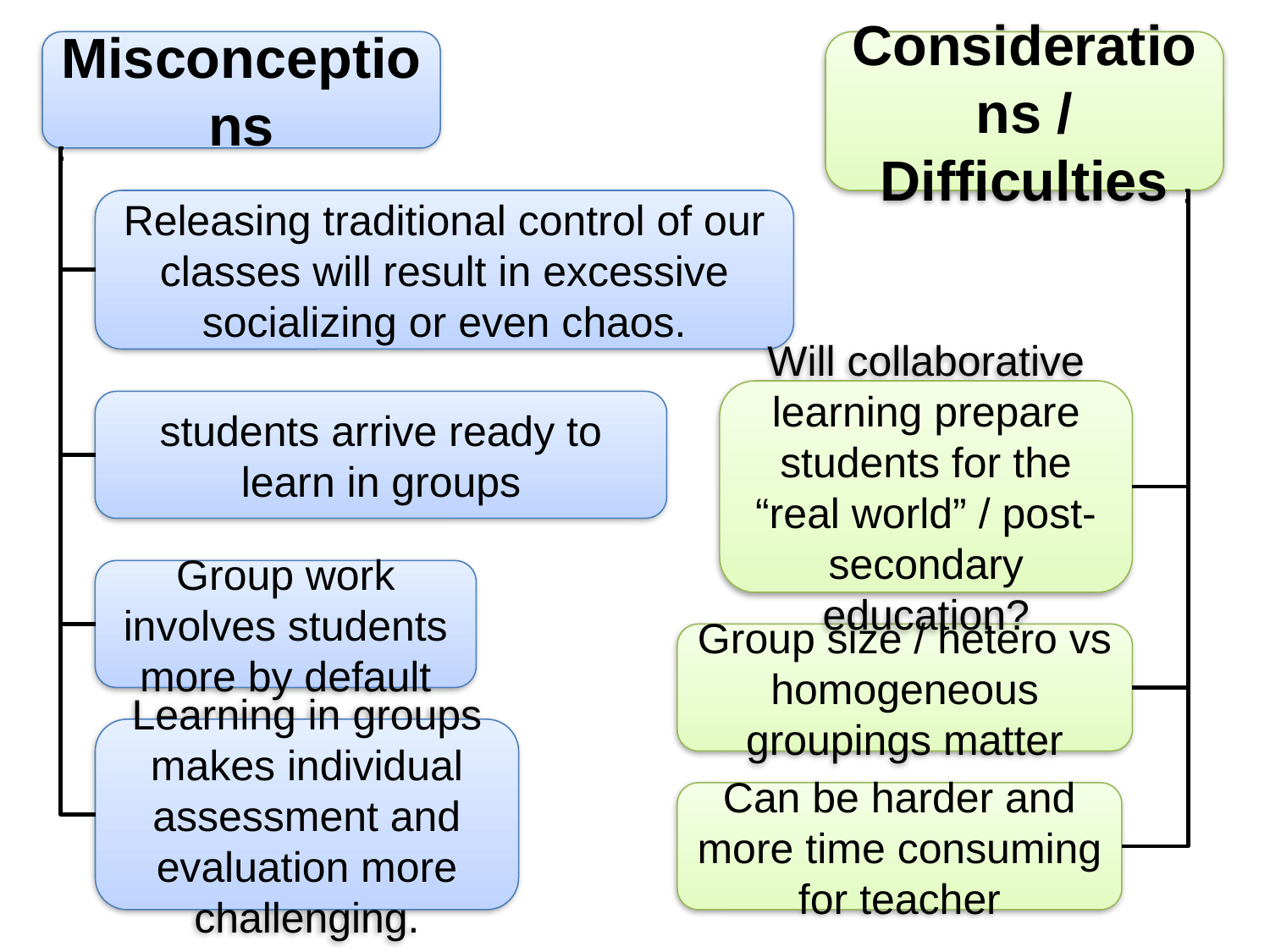

Misconceptions
Considerations / Difficulties
Releasing traditional control of our classes will result in excessive socializing or even chaos.
Will collaborative learning prepare students for the “real world” / post-secondary education?
students arrive ready to learn in groups
Group work involves students more by default
Group size / hetero vs homogeneous groupings matter
Learning in groups makes individual assessment and evaluation more challenging.
Can be harder and more time consuming for teacher